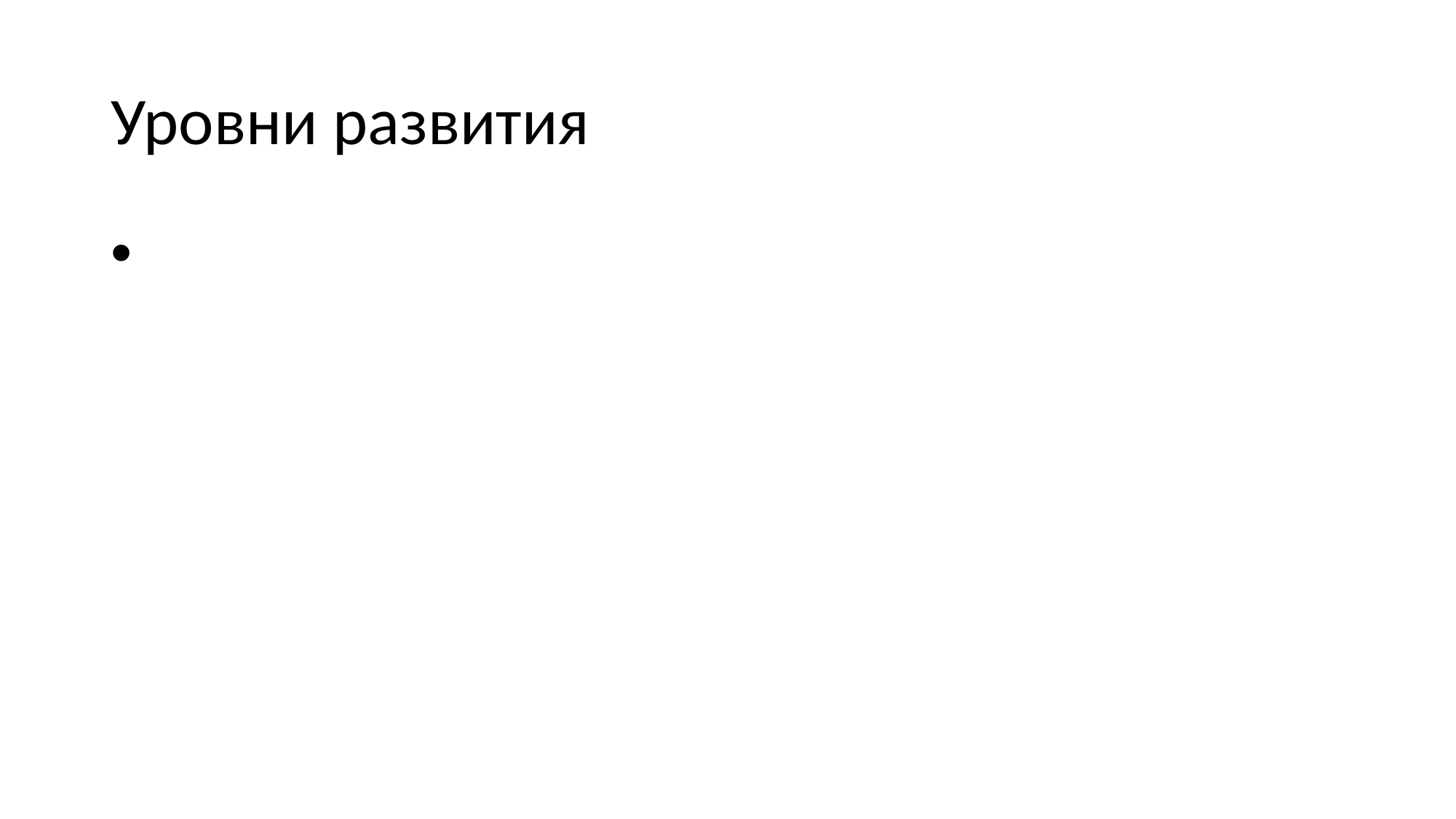

# Уровни развития
5-8 баллов - функционирование
9-12 – функционирование с элементами новизны
13-15- развитие